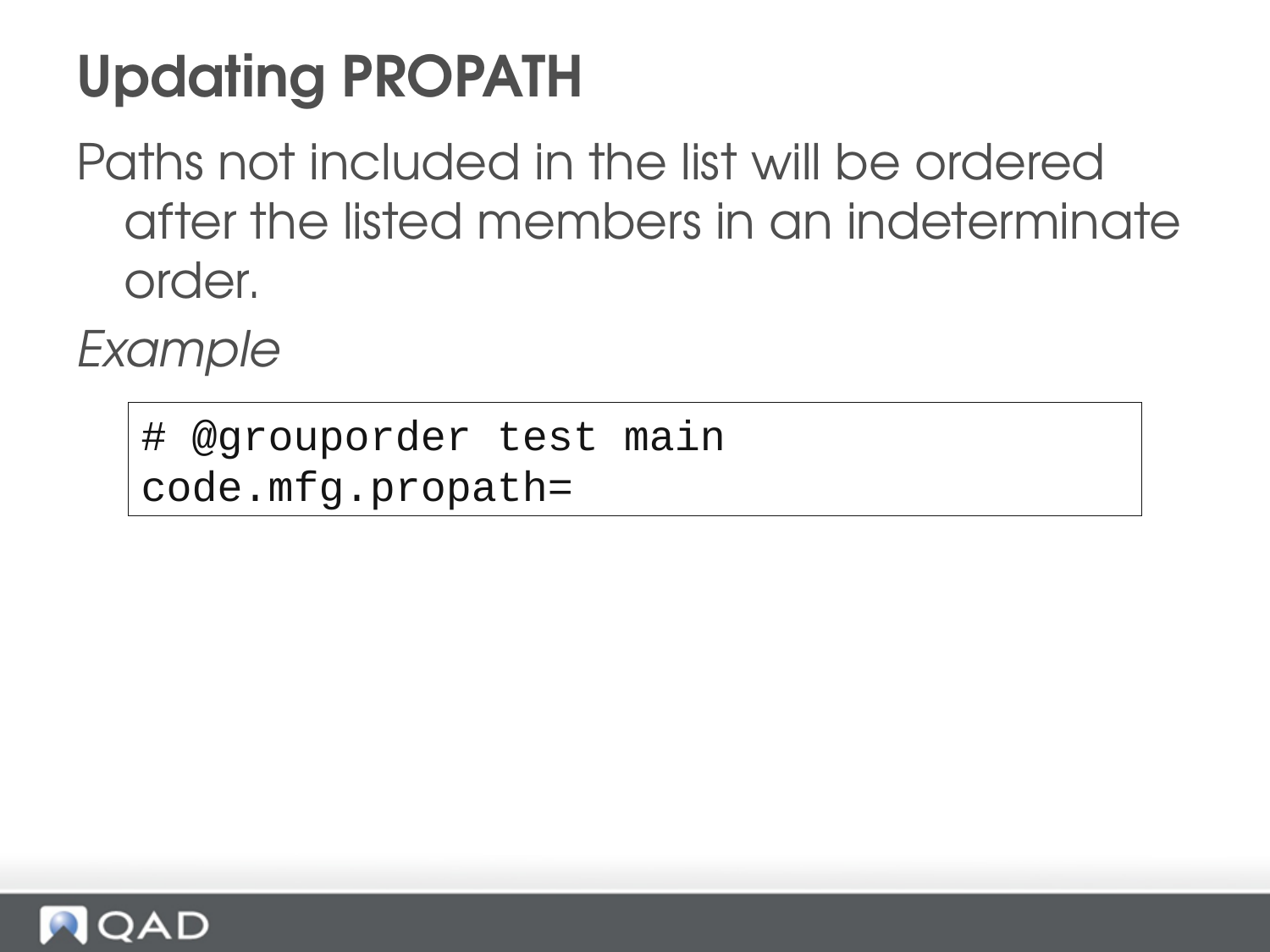

# Updating PROPATH
Paths not included in the list will be ordered after the listed members in an indeterminate order.
Example
# @grouporder test main
code.mfg.propath=